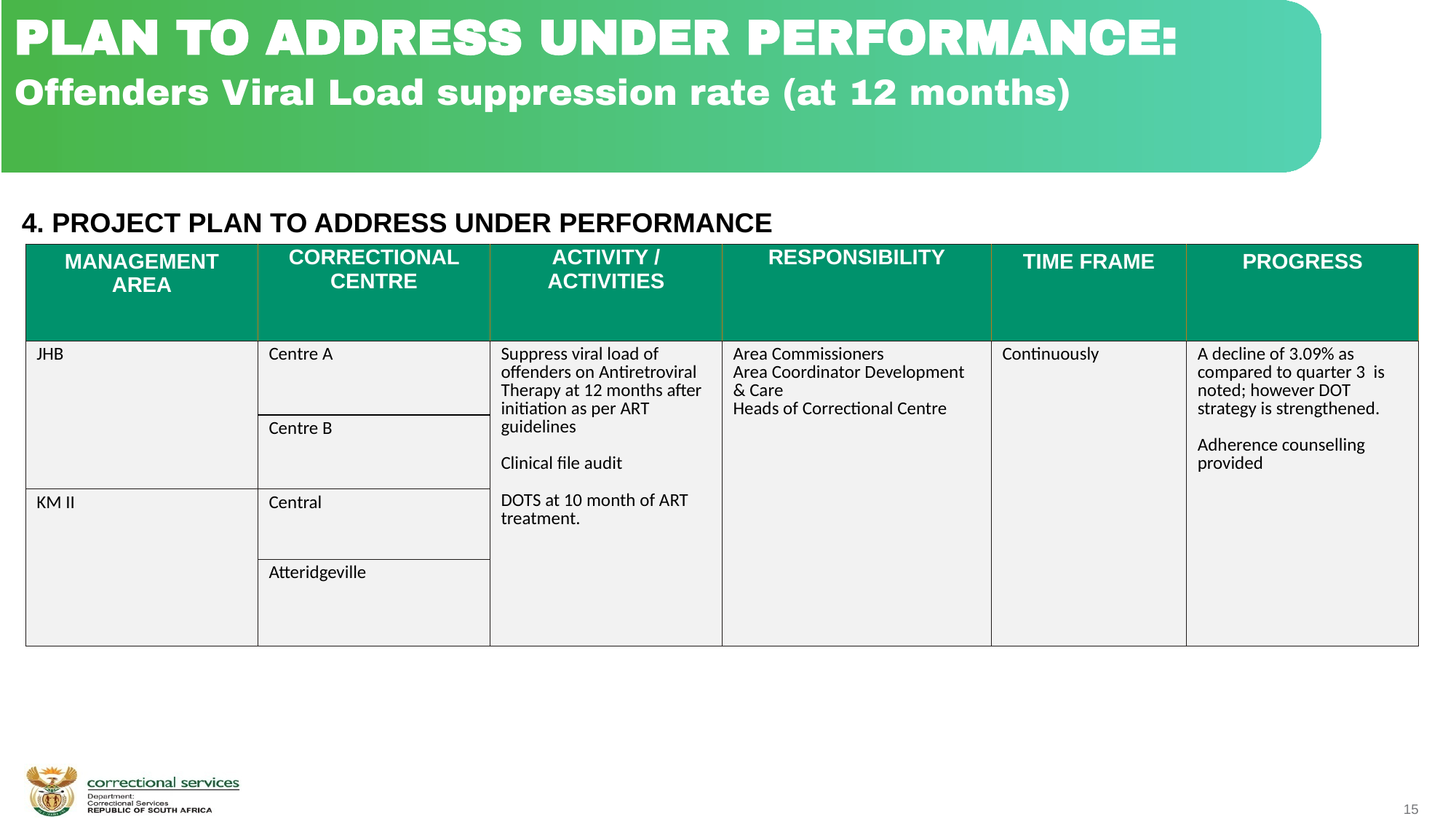

PLAN TO ADDRESS UNDER PERFORMANCE:
Offenders Viral Load suppression rate (at 12 months)
     4. PROJECT PLAN TO ADDRESS UNDER PERFORMANCE
| MANAGEMENT AREA | CORRECTIONAL CENTRE | ACTIVITY / ACTIVITIES | RESPONSIBILITY | TIME FRAME | PROGRESS |
| --- | --- | --- | --- | --- | --- |
| JHB | Centre A | Suppress viral load of offenders on Antiretroviral Therapy at 12 months after initiation as per ART guidelines Clinical file audit DOTS at 10 month of ART treatment. | Area Commissioners Area Coordinator Development & Care Heads of Correctional Centre | Continuously | A decline of 3.09% as compared to quarter 3 is noted; however DOT strategy is strengthened. Adherence counselling provided |
|  | Centre B |  |  |  |  |
| KM II | Central |  |  |  |  |
|  | Atteridgeville |  |  |  |  |